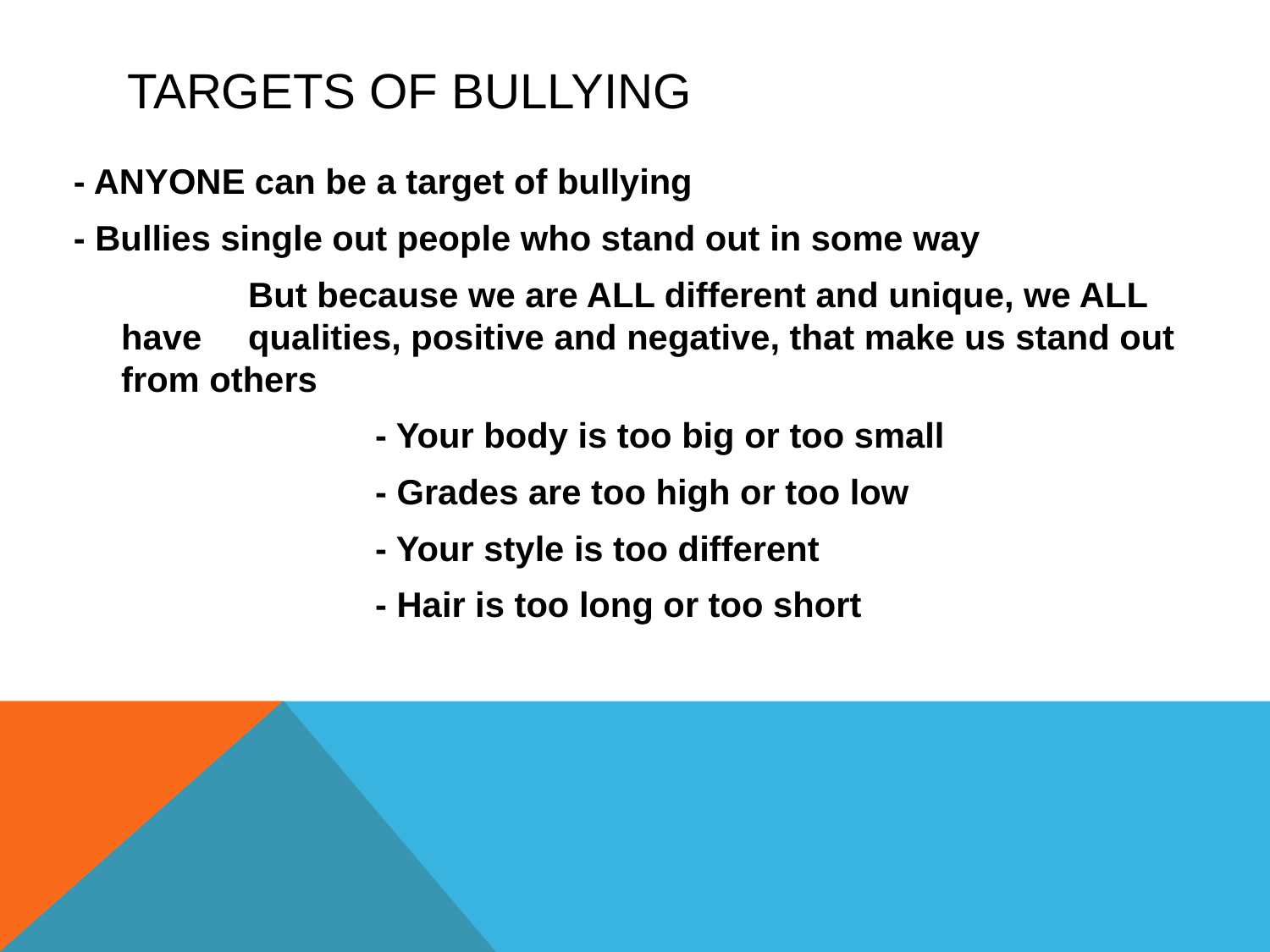

# Targets of Bullying
- ANYONE can be a target of bullying
- Bullies single out people who stand out in some way
		But because we are ALL different and unique, we ALL have 	qualities, positive and negative, that make us stand out from others
			- Your body is too big or too small
			- Grades are too high or too low
			- Your style is too different
			- Hair is too long or too short